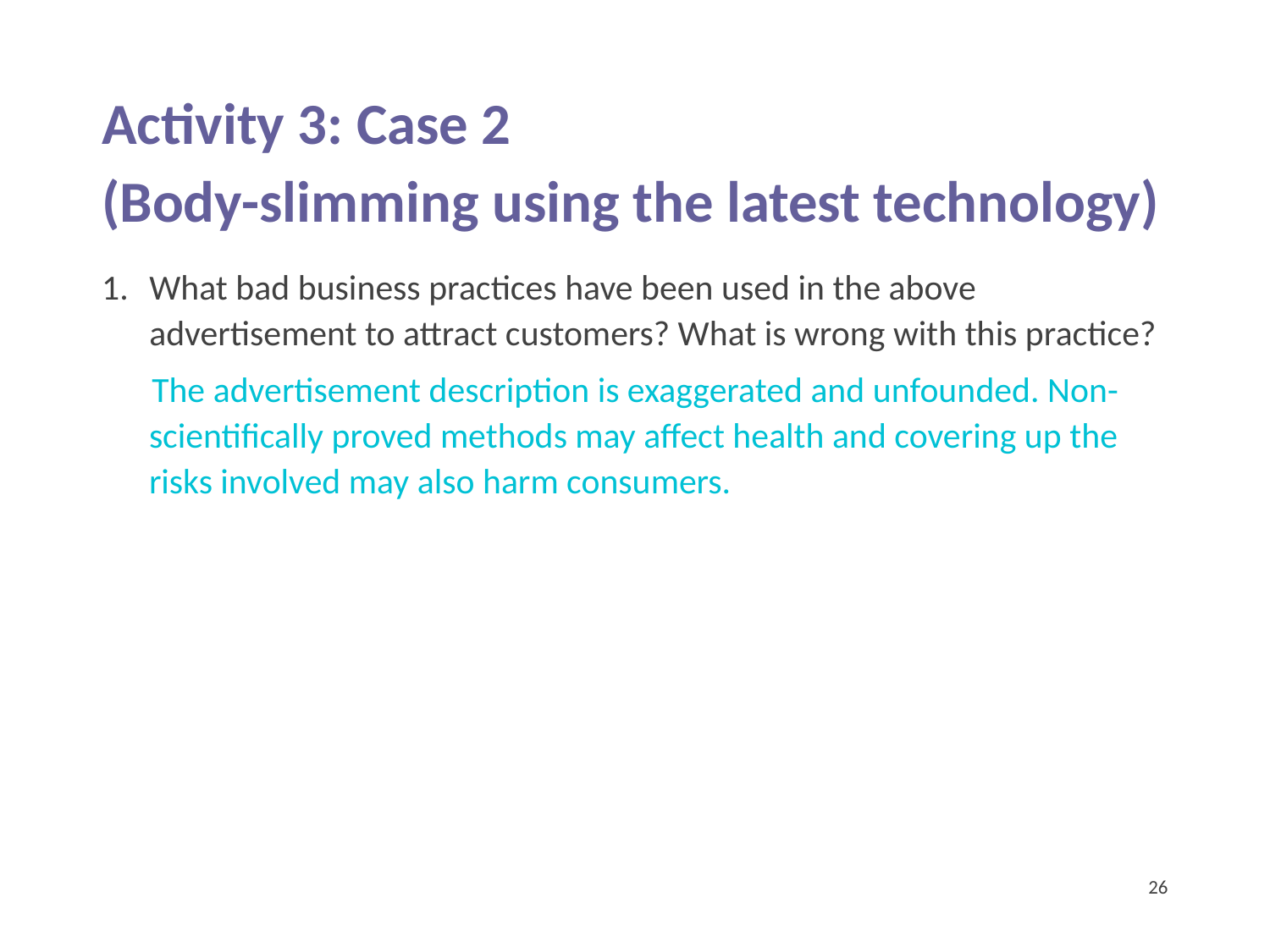

Activity 3: Case 2
(Body-slimming using the latest technology)
What bad business practices have been used in the above advertisement to attract customers? What is wrong with this practice?
The advertisement description is exaggerated and unfounded. Non-scientifically proved methods may affect health and covering up the risks involved may also harm consumers.
26